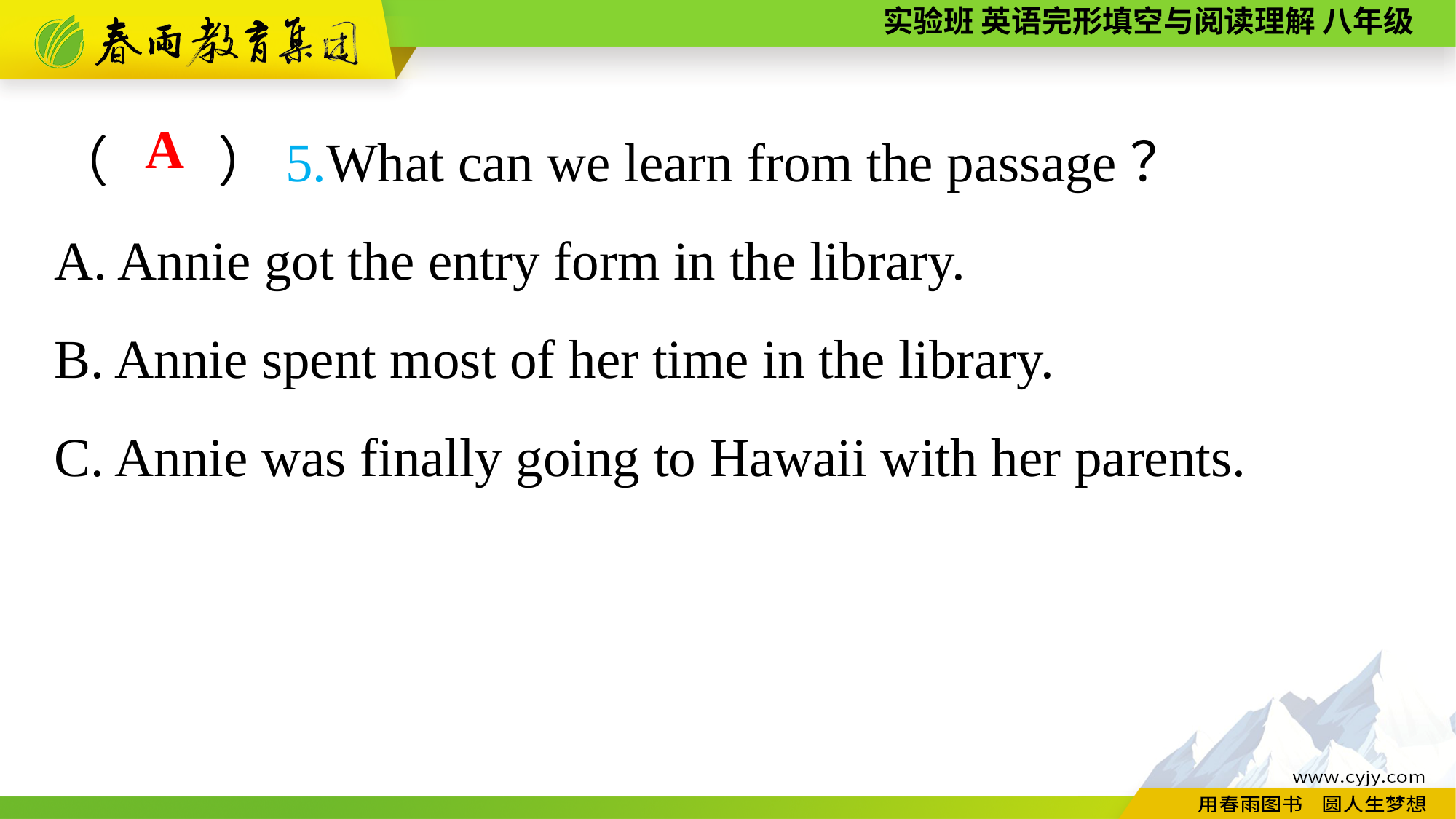

（　　）5.What can we learn from the passage？
A. Annie got the entry form in the library.
B. Annie spent most of her time in the library.
C. Annie was finally going to Hawaii with her parents.
A